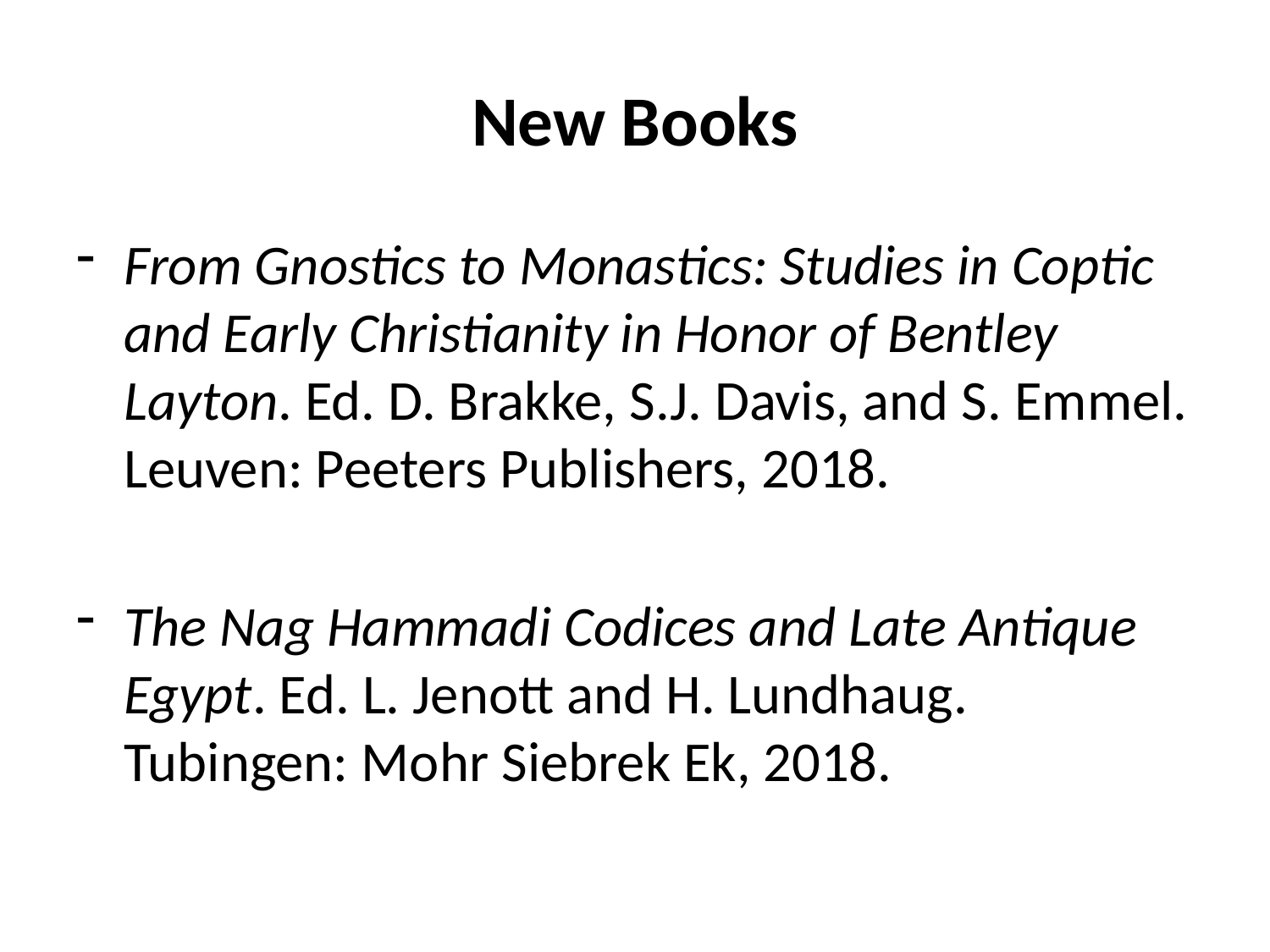

# New Books
From Gnostics to Monastics: Studies in Coptic and Early Christianity in Honor of Bentley Layton. Ed. D. Brakke, S.J. Davis, and S. Emmel. Leuven: Peeters Publishers, 2018.

The Nag Hammadi Codices and Late Antique Egypt. Ed. L. Jenott and H. Lundhaug. Tubingen: Mohr Siebrek Ek, 2018.